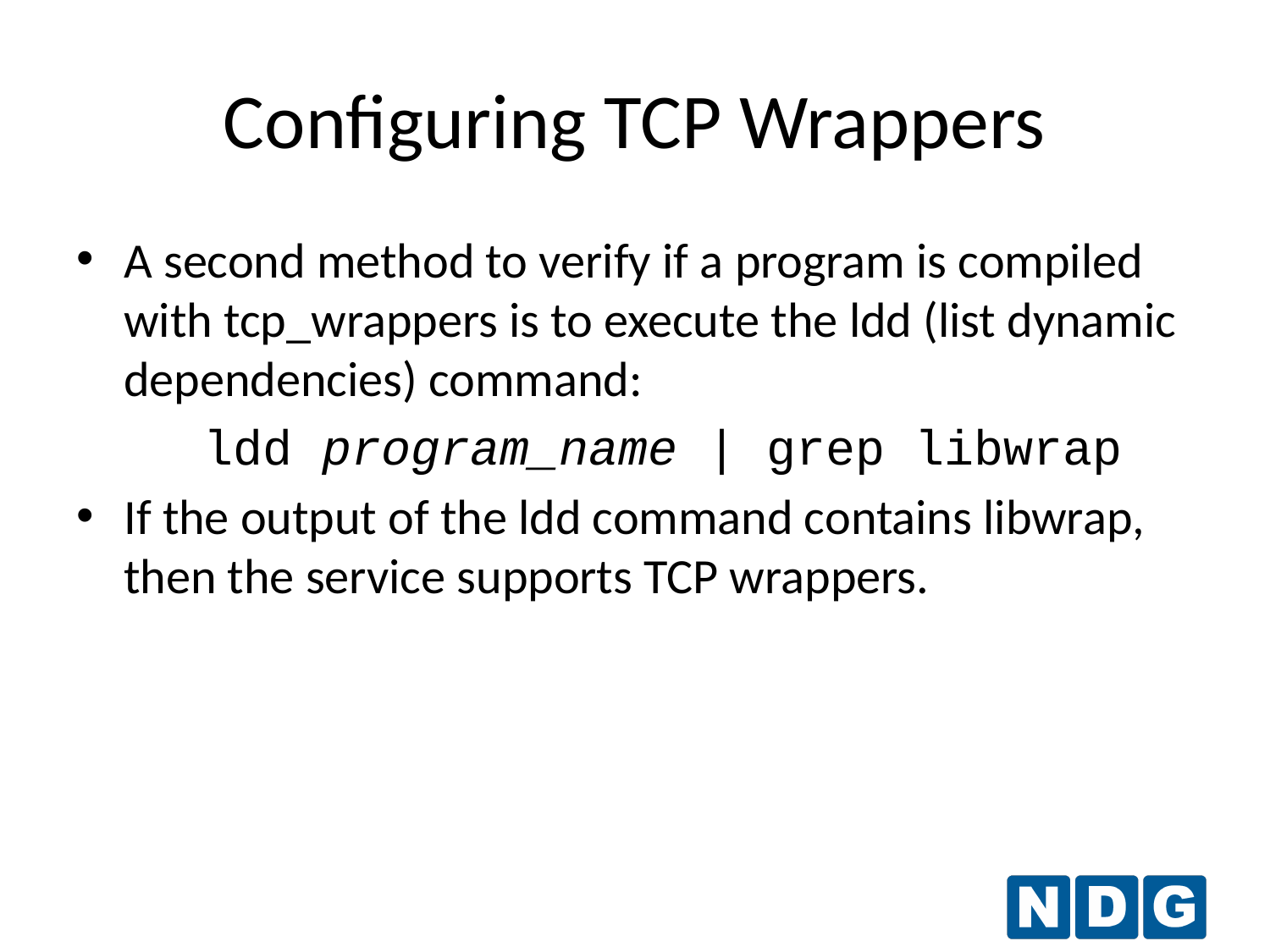

# Configuring TCP Wrappers
A second method to verify if a program is compiled with tcp_wrappers is to execute the ldd (list dynamic dependencies) command:
	ldd program_name | grep libwrap
If the output of the ldd command contains libwrap, then the service supports TCP wrappers.